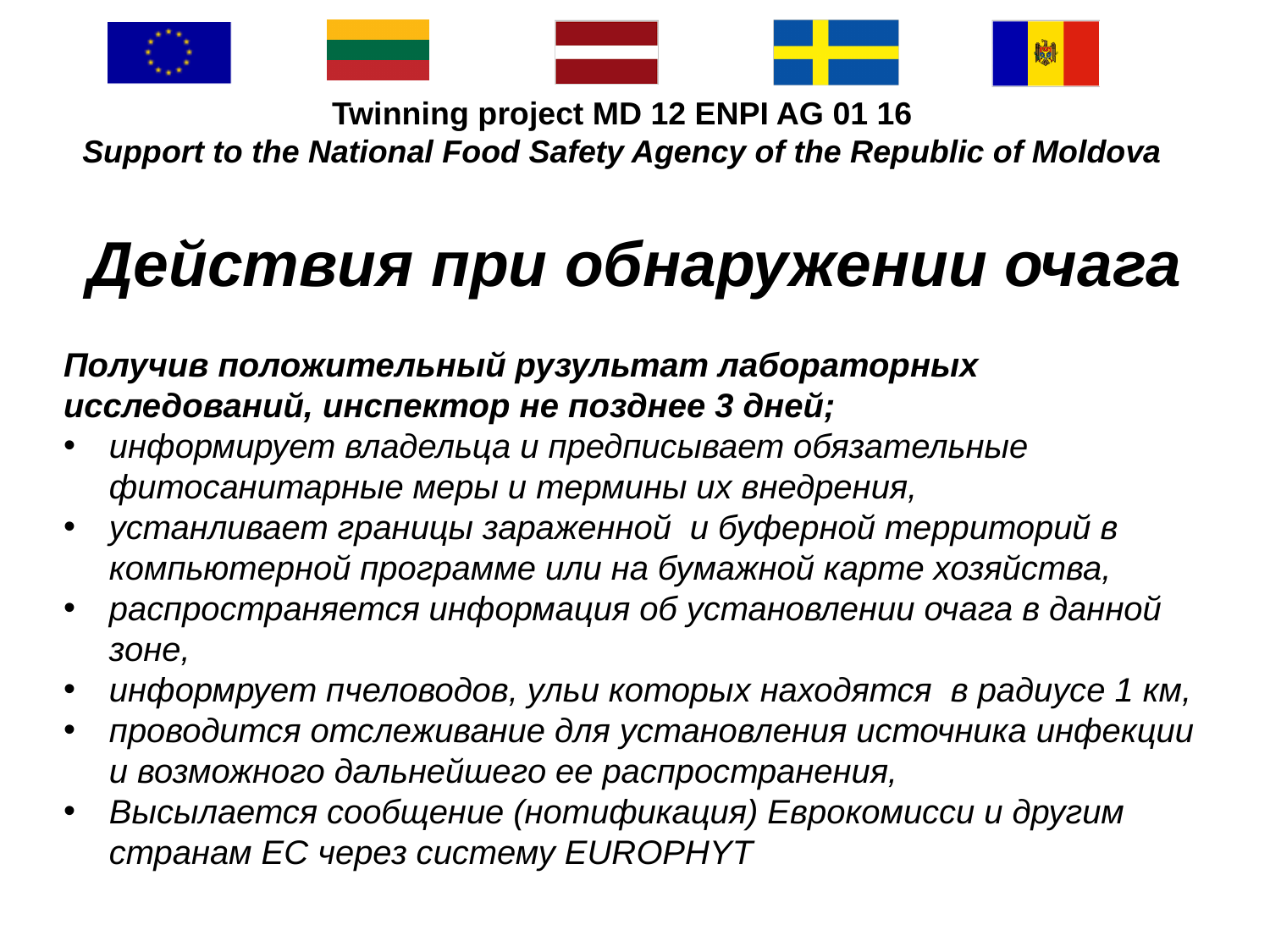

#
Действия при обнаружении очага
Получив положительный рузультат лабораторных исследований, инспектор не позднее 3 дней;
информирует владельца и предписывает обязательные фитосанитарные меры и термины их внедрения,
устанливает границы зараженной  и буферной территорий в компьютерной программе или на бумажной карте хозяйства,
распространяется информация об установлении очага в данной зоне,
информрует пчеловодов, ульи которых находятся  в радиусе 1 км,
проводится отслеживание для установления источника инфекции и возможного дальнейшего ее распространения,
Высылается сообщение (нотификация) Еврокомисси и другим странам ЕС через систему EUROPHYT